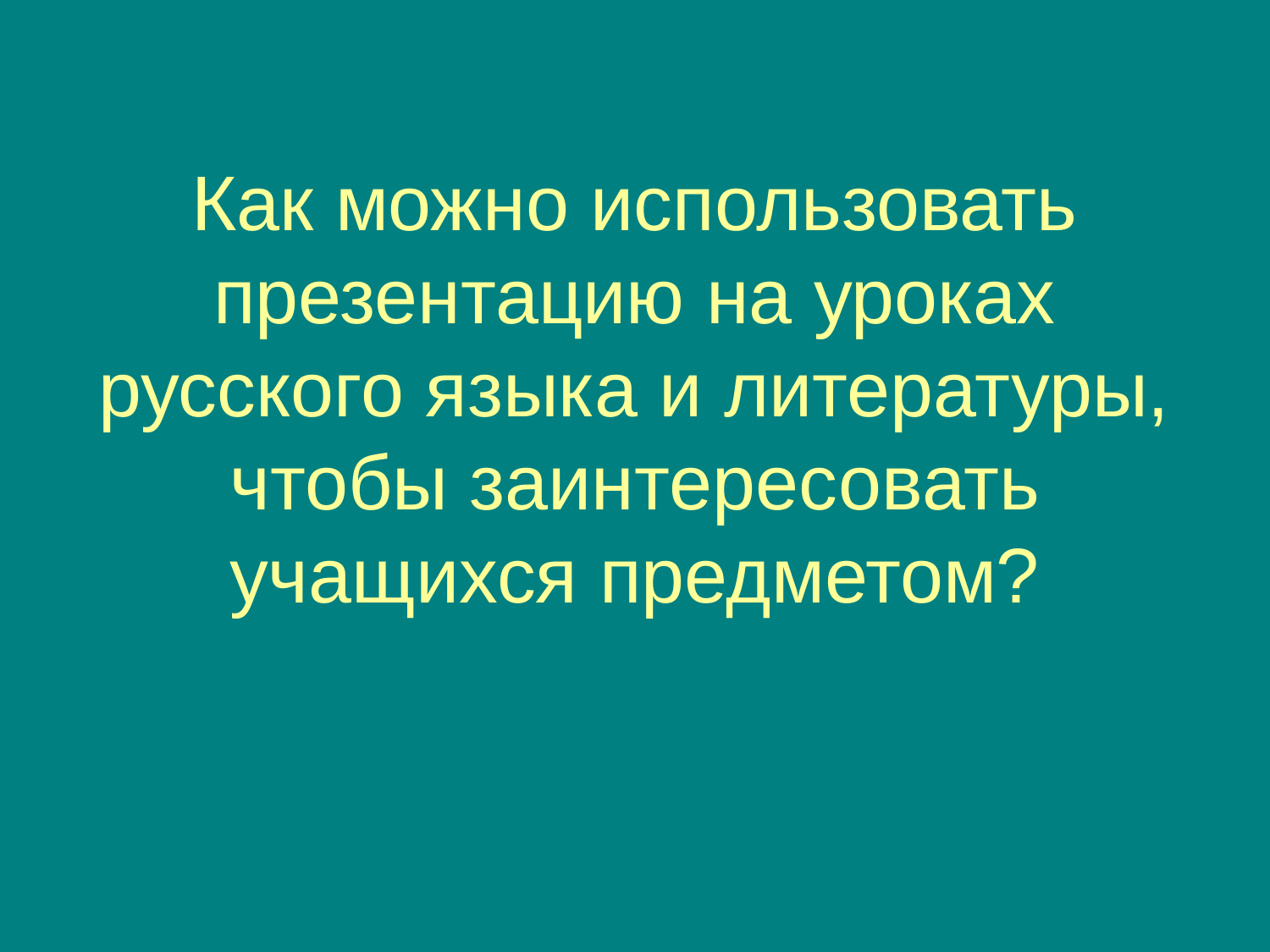

# Как можно использовать презентацию на уроках русского языка и литературы, чтобы заинтересовать учащихся предметом?